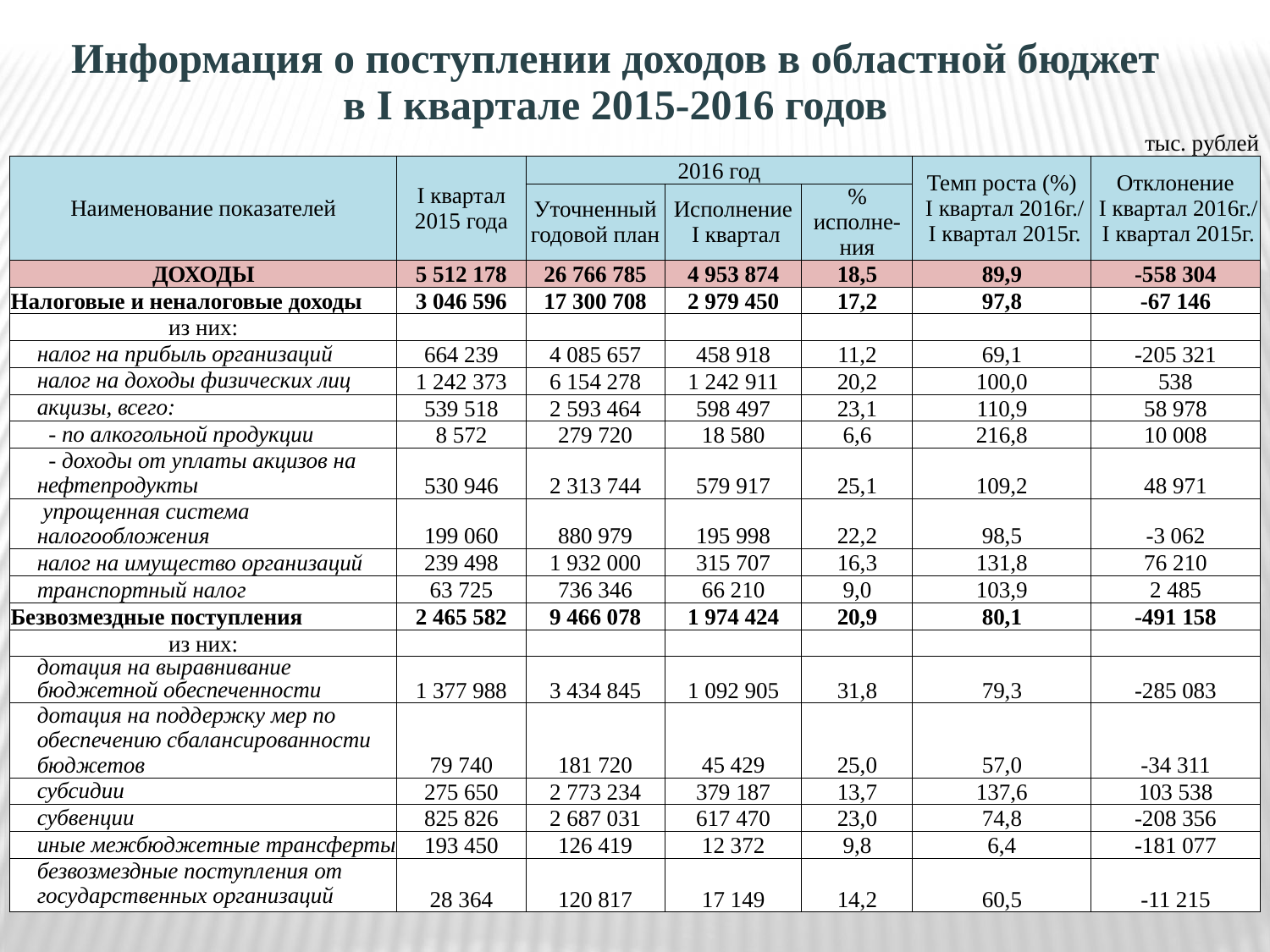

| Информация о поступлении доходов в областной бюджет в I квартале 2015-2016 годов |
| --- |
|  |  |  |  |  |  |  | тыс. рублей |
| --- | --- | --- | --- | --- | --- | --- | --- |
| Наименование показателей | I квартал 2015 года | 2016 год |  |  |  | Темп роста (%) I квартал 2016г./ I квартал 2015г. | Отклонение I квартал 2016г./ I квартал 2015г. |
|  |  | Уточненный годовой план | Исполнение I квартал |  | % исполне-ния |  |  |
| ДОХОДЫ | 5 512 178 | 26 766 785 | 4 953 874 |  | 18,5 | 89,9 | -558 304 |
| Налоговые и неналоговые доходы | 3 046 596 | 17 300 708 | 2 979 450 |  | 17,2 | 97,8 | -67 146 |
| из них: |  |  |  |  |  |  |  |
| налог на прибыль организаций | 664 239 | 4 085 657 | 458 918 |  | 11,2 | 69,1 | -205 321 |
| налог на доходы физических лиц | 1 242 373 | 6 154 278 | 1 242 911 |  | 20,2 | 100,0 | 538 |
| акцизы, всего: | 539 518 | 2 593 464 | 598 497 |  | 23,1 | 110,9 | 58 978 |
| - по алкогольной продукции | 8 572 | 279 720 | 18 580 |  | 6,6 | 216,8 | 10 008 |
| - доходы от уплаты акцизов на нефтепродукты | 530 946 | 2 313 744 | 579 917 |  | 25,1 | 109,2 | 48 971 |
| упрощенная система налогообложения | 199 060 | 880 979 | 195 998 |  | 22,2 | 98,5 | -3 062 |
| налог на имущество организаций | 239 498 | 1 932 000 | 315 707 |  | 16,3 | 131,8 | 76 210 |
| транспортный налог | 63 725 | 736 346 | 66 210 |  | 9,0 | 103,9 | 2 485 |
| Безвозмездные поступления | 2 465 582 | 9 466 078 | 1 974 424 |  | 20,9 | 80,1 | -491 158 |
| из них: |  |  |  |  |  |  |  |
| дотация на выравнивание бюджетной обеспеченности | 1 377 988 | 3 434 845 | 1 092 905 |  | 31,8 | 79,3 | -285 083 |
| дотация на поддержку мер по обеспечению сбалансированности бюджетов | 79 740 | 181 720 | 45 429 |  | 25,0 | 57,0 | -34 311 |
| субсидии | 275 650 | 2 773 234 | 379 187 |  | 13,7 | 137,6 | 103 538 |
| субвенции | 825 826 | 2 687 031 | 617 470 |  | 23,0 | 74,8 | -208 356 |
| иные межбюджетные трансферты | 193 450 | 126 419 | 12 372 |  | 9,8 | 6,4 | -181 077 |
| безвозмездные поступления от государственных организаций | 28 364 | 120 817 | 17 149 |  | 14,2 | 60,5 | -11 215 |